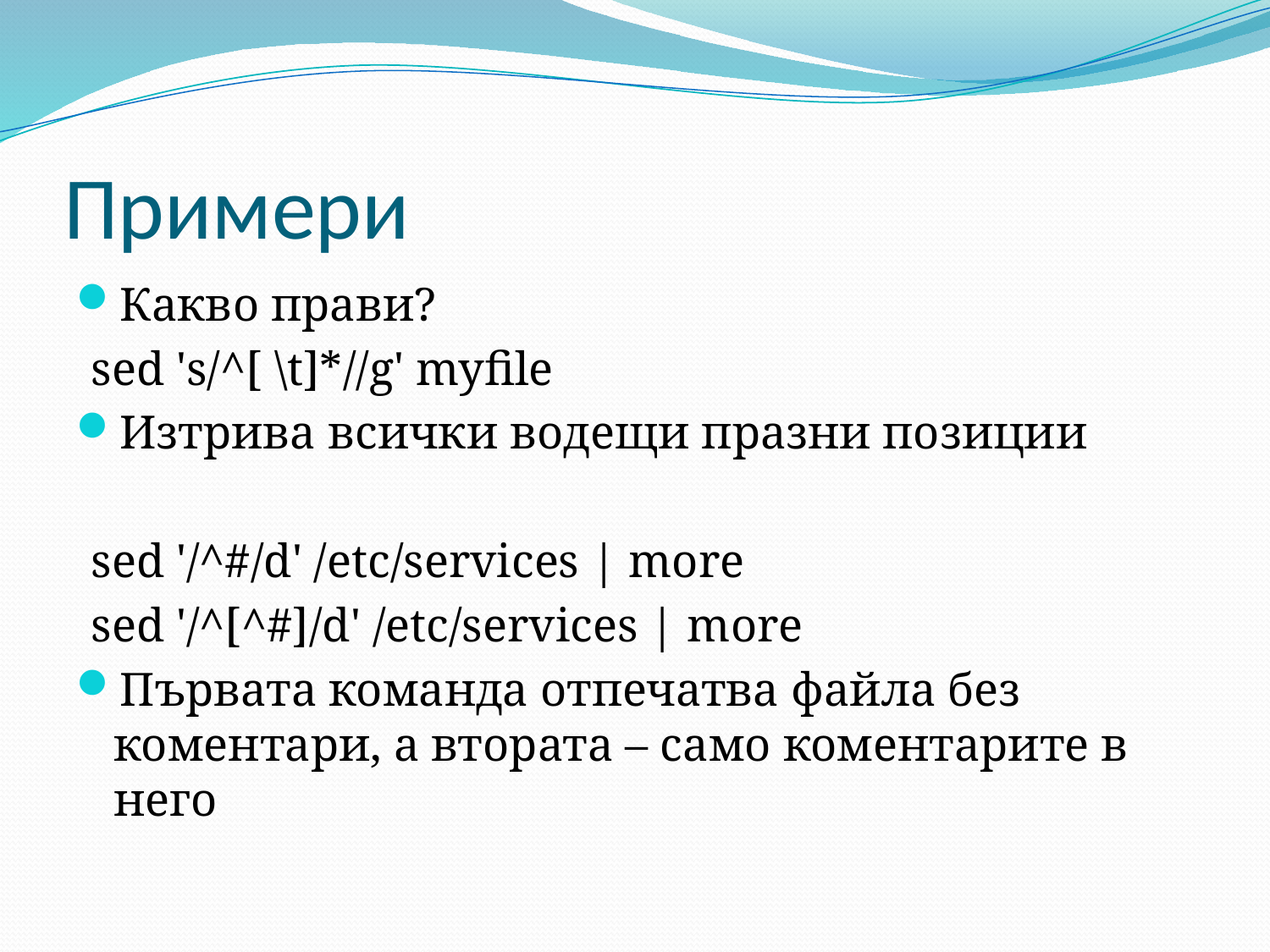

# Примери
Какво прави?
sed 's/^[ \t]*//g' myfile
Изтрива всички водещи празни позиции

sed '/^#/d' /etc/services | more
sed '/^[^#]/d' /etc/services | more
Първата команда отпечатва файла без коментари, а втората – само коментарите в него